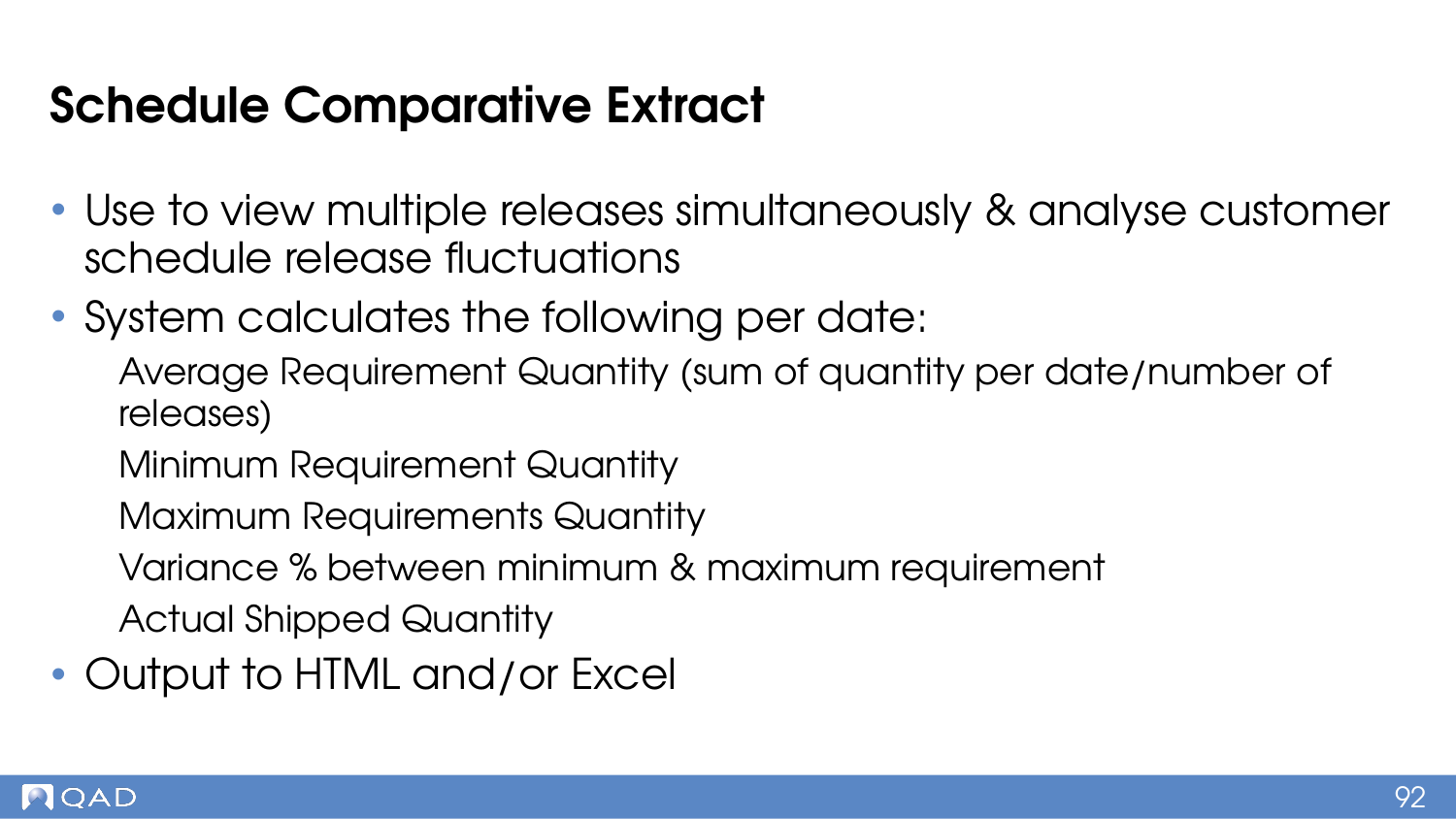

# Schedule Comparative Extract
Use to view multiple releases simultaneously & analyse customer schedule release fluctuations
System calculates the following per date:
Average Requirement Quantity (sum of quantity per date/number of releases)
Minimum Requirement Quantity
Maximum Requirements Quantity
Variance % between minimum & maximum requirement
Actual Shipped Quantity
Output to HTML and/or Excel
92